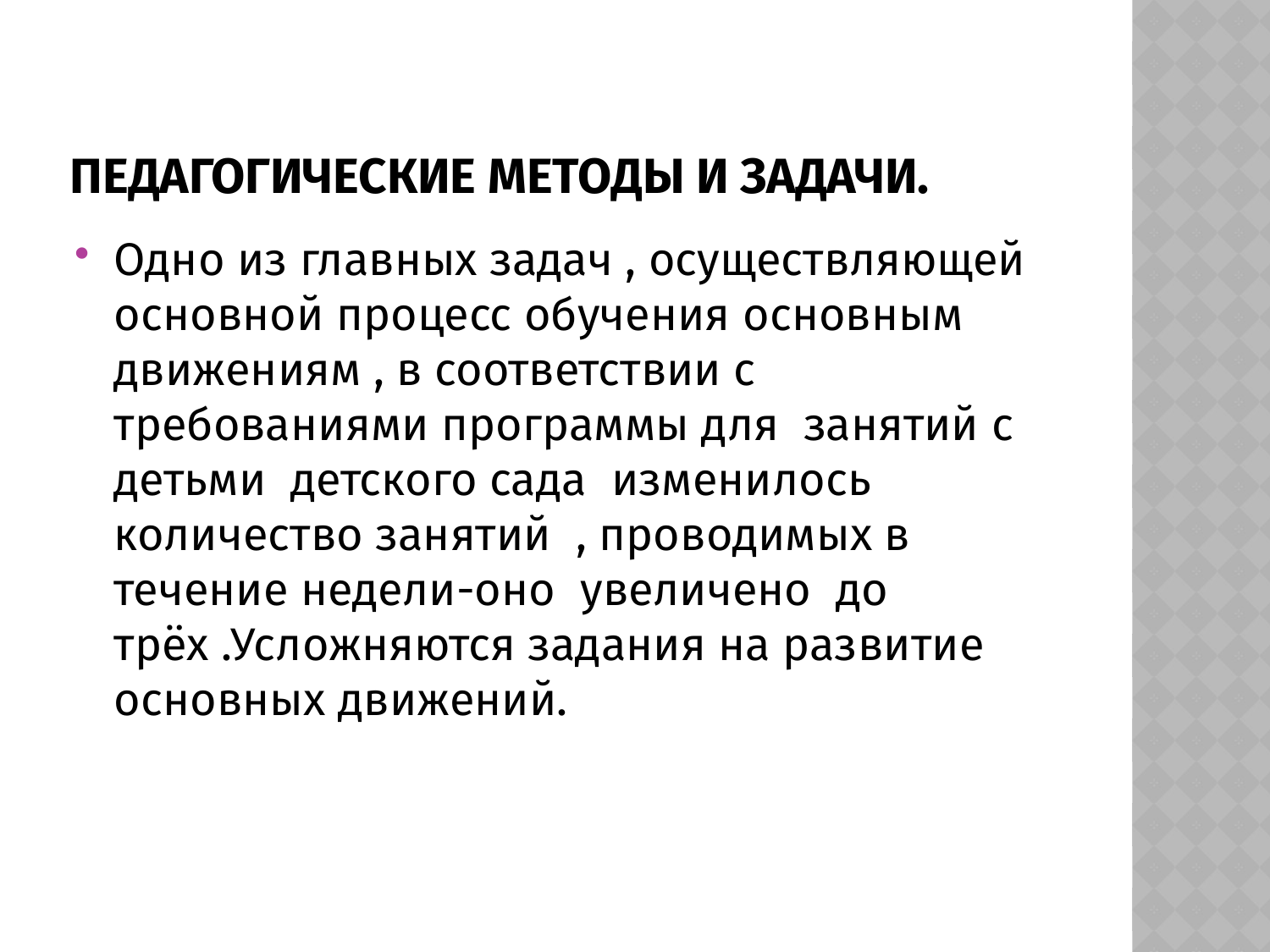

# Педагогические методы и задачи.
Одно из главных задач , осуществляющей основной процесс обучения основным движениям , в соответствии с требованиями программы для  занятий с детьми  детского сада  изменилось количество занятий  , проводимых в течение недели-оно  увеличено  до трёх .Усложняются задания на развитие основных движений.